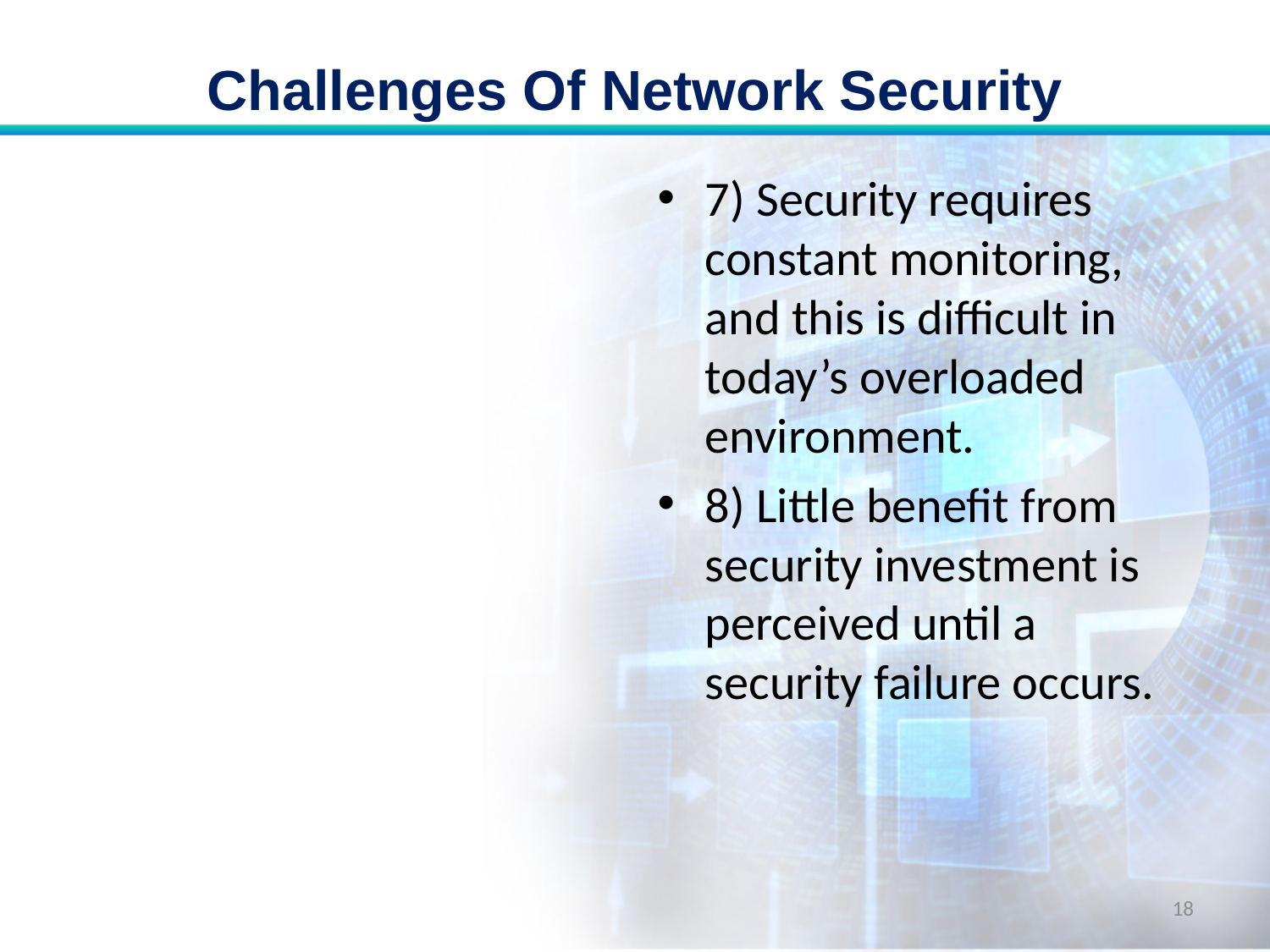

# Challenges Of Network Security
7) Security requires constant monitoring, and this is difficult in today’s overloaded environment.
8) Little benefit from security investment is perceived until a security failure occurs.
18